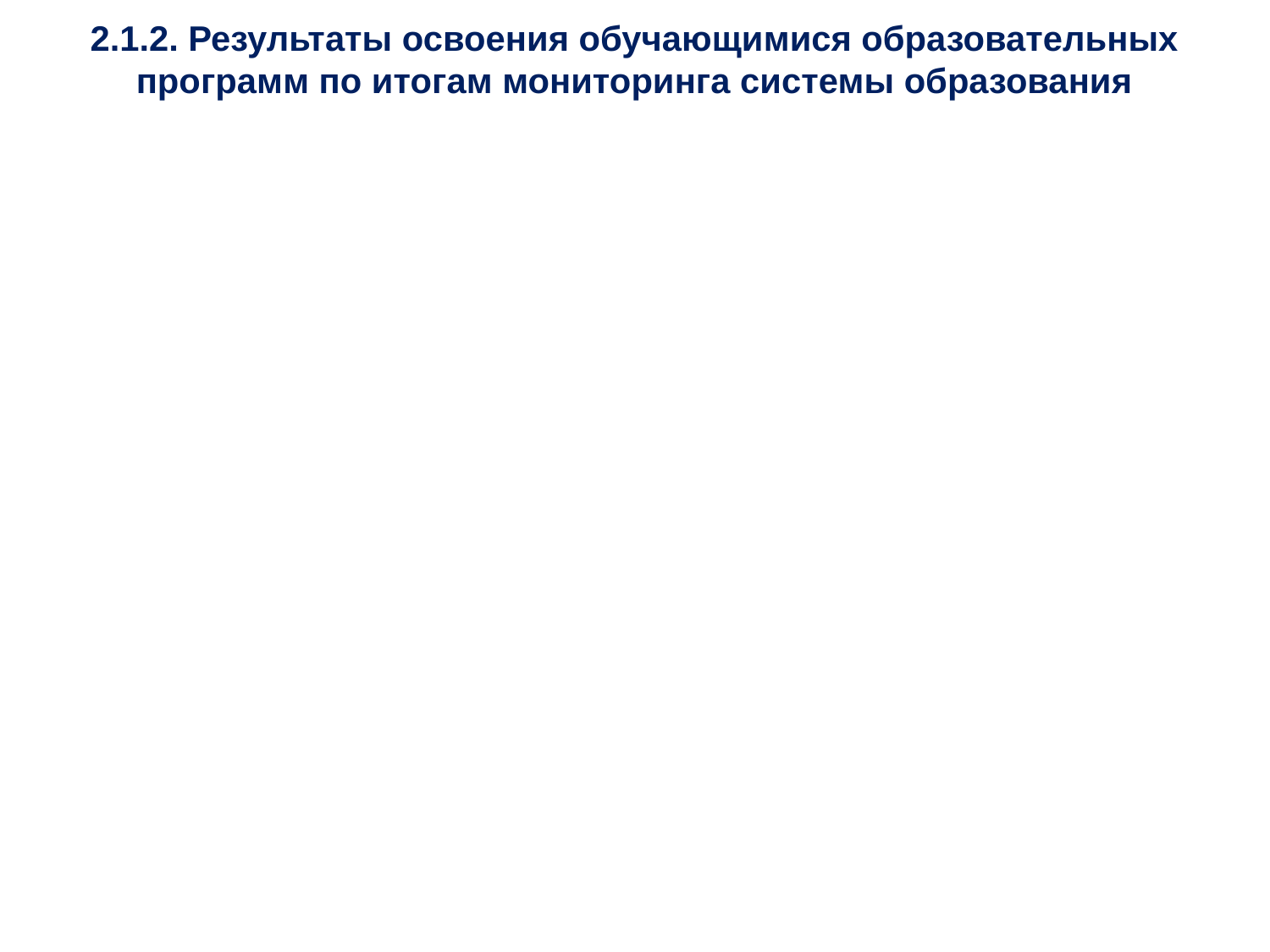

# 2.1.2. Результаты освоения обучающимися образовательных программ по итогам мониторинга системы образования